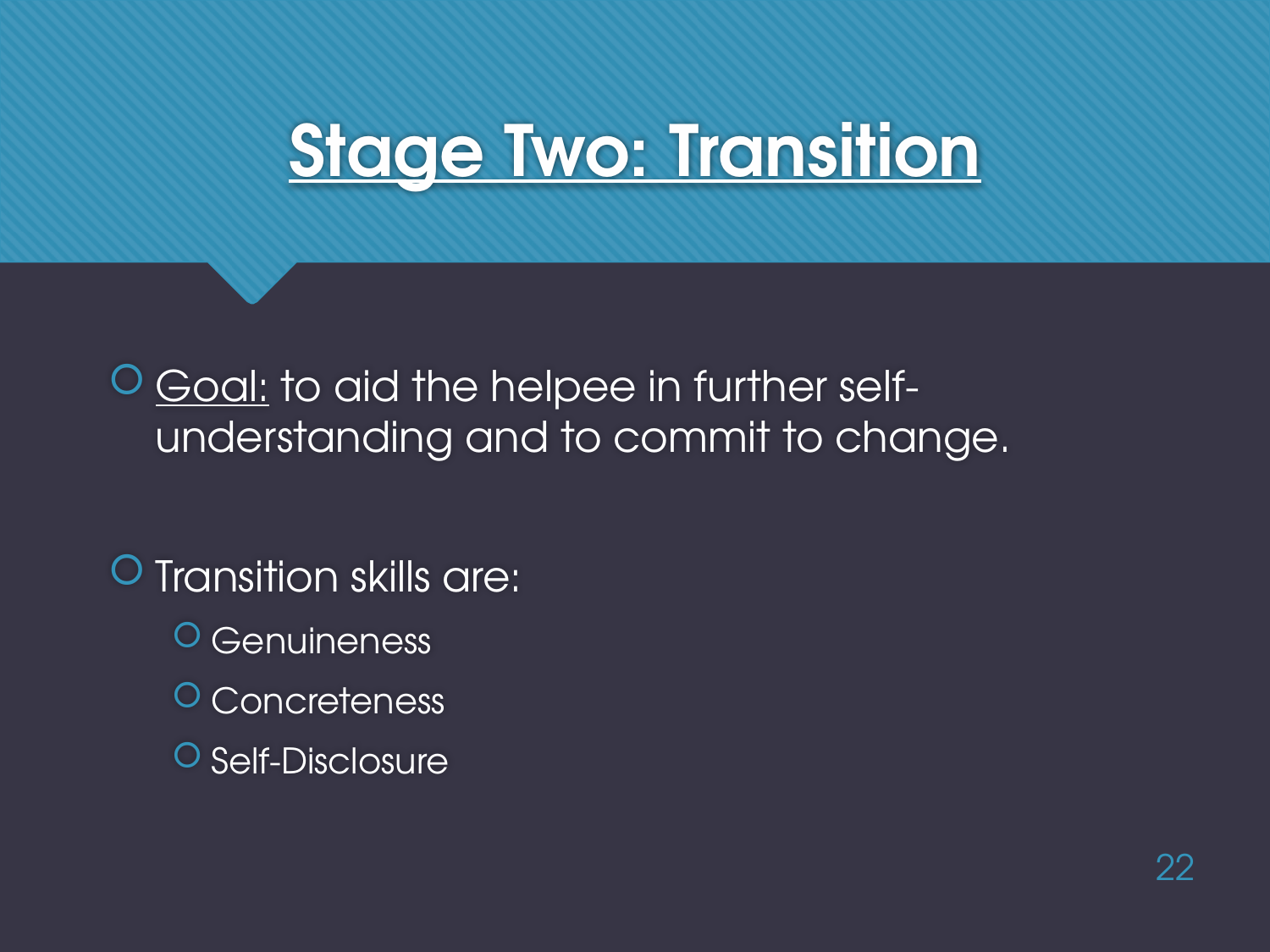

# Stage Two: Transition
Goal: to aid the helpee in further self-understanding and to commit to change.

Transition skills are:
Genuineness
Concreteness
Self-Disclosure

22